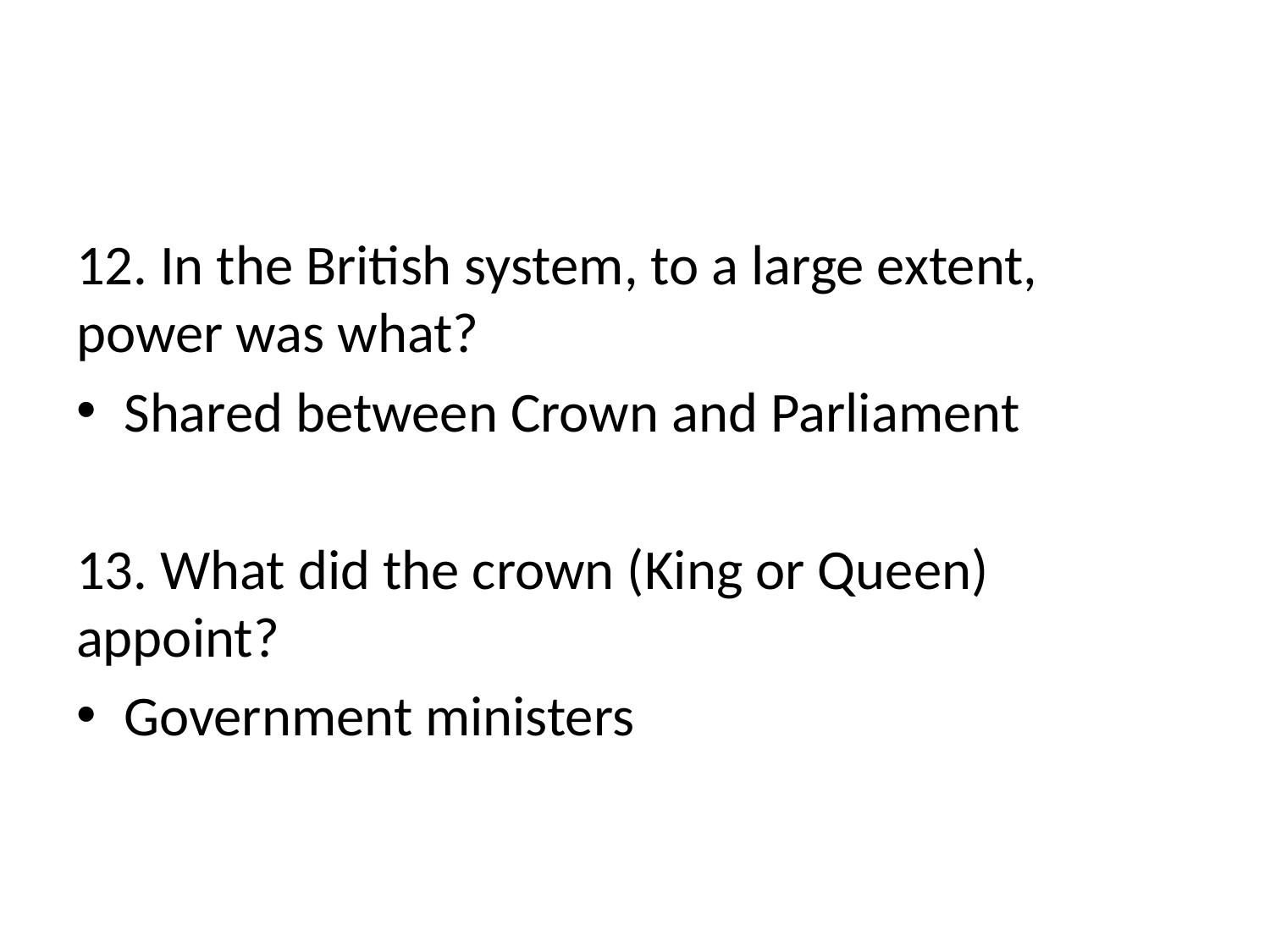

#
12. In the British system, to a large extent, power was what?
Shared between Crown and Parliament

13. What did the crown (King or Queen) appoint?
Government ministers